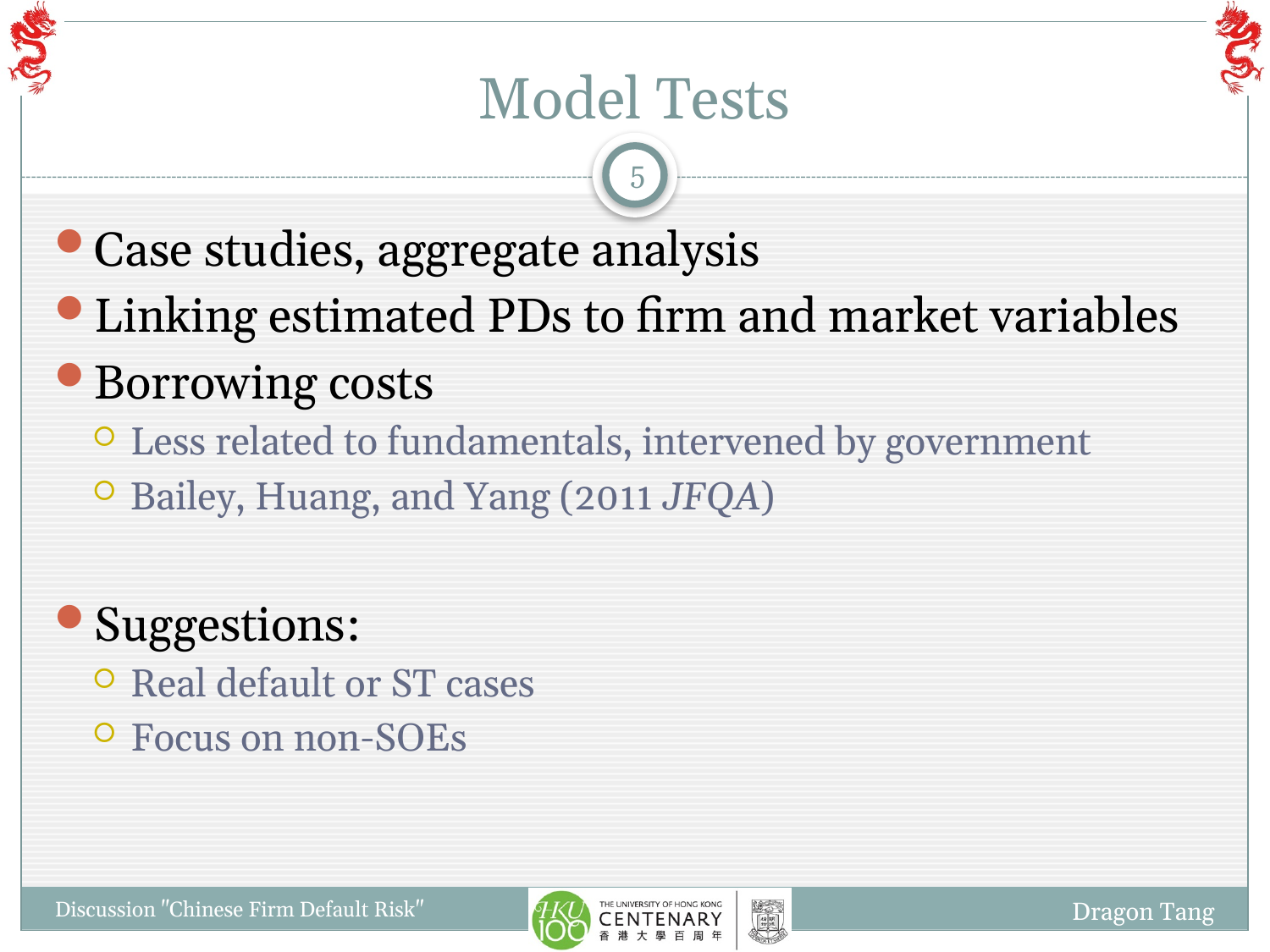

# Model Tests
5
Case studies, aggregate analysis
Linking estimated PDs to firm and market variables
Borrowing costs
Less related to fundamentals, intervened by government
Bailey, Huang, and Yang (2011 JFQA)

Suggestions:
Real default or ST cases
Focus on non-SOEs
Dragon Tang
Discussion "Chinese Firm Default Risk"